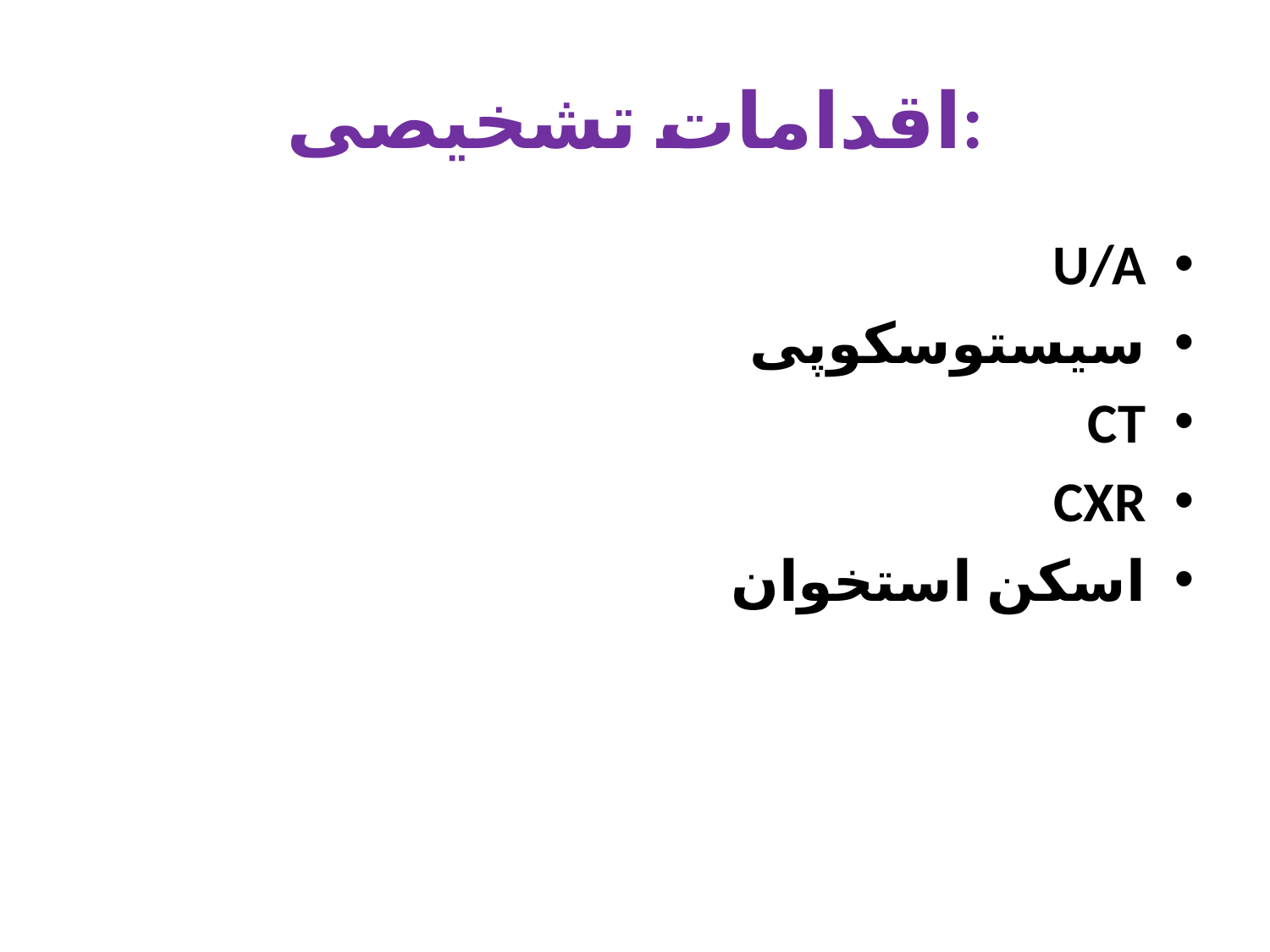

# اقدامات تشخیصی:
U/A
سیستوسکوپی
CT
CXR
اسکن استخوان